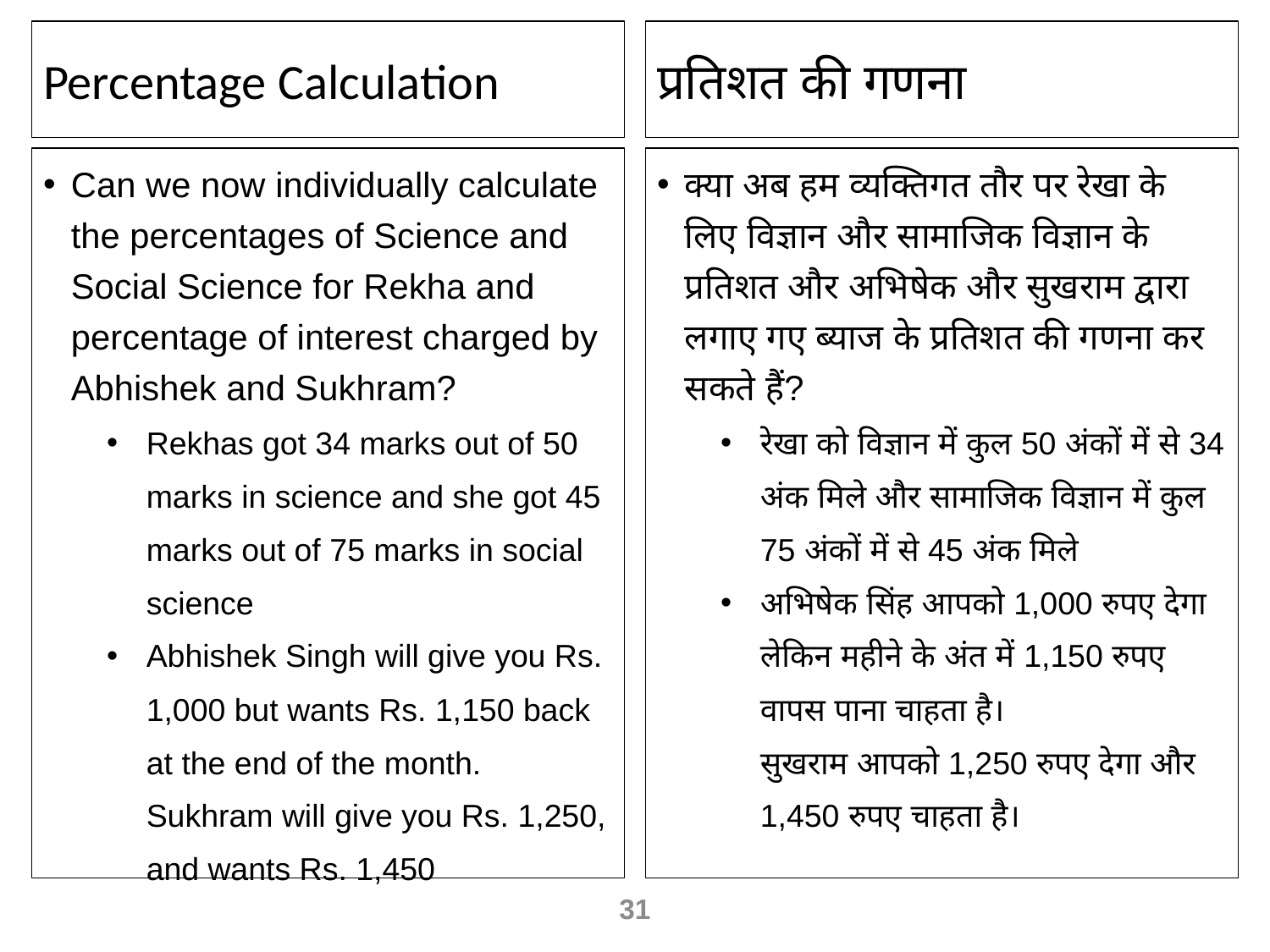

Percentage Calculation
प्रतिशत की गणना
Can we now individually calculate the percentages of Science and Social Science for Rekha and percentage of interest charged by Abhishek and Sukhram?
Rekhas got 34 marks out of 50 marks in science and she got 45 marks out of 75 marks in social science
Abhishek Singh will give you Rs. 1,000 but wants Rs. 1,150 back at the end of the month. Sukhram will give you Rs. 1,250, and wants Rs. 1,450
क्या अब हम व्यक्ति‍गत तौर पर रेखा के लिए विज्ञान और सामाजिक विज्ञान के प्रतिशत और अ‍भि‍षेक और सुखराम द्वारा लगाए गए ब्याज के प्रतिशत की गणना कर सकते हैं?
रेखा को विज्ञान में कुल 50 अंकों में से 34 अंक मिले और सामाजिक विज्ञान में कुल 75 अंकों में से 45 अंक मिले
अभि‍षेक सिंह आपको 1,000 रुपए देगा लेकिन महीने के अंत में 1,150 रुपए वापस पाना चाहता है।
	सुखराम आपको 1,250 रुपए देगा और 1,450 रुपए चाहता है।

31